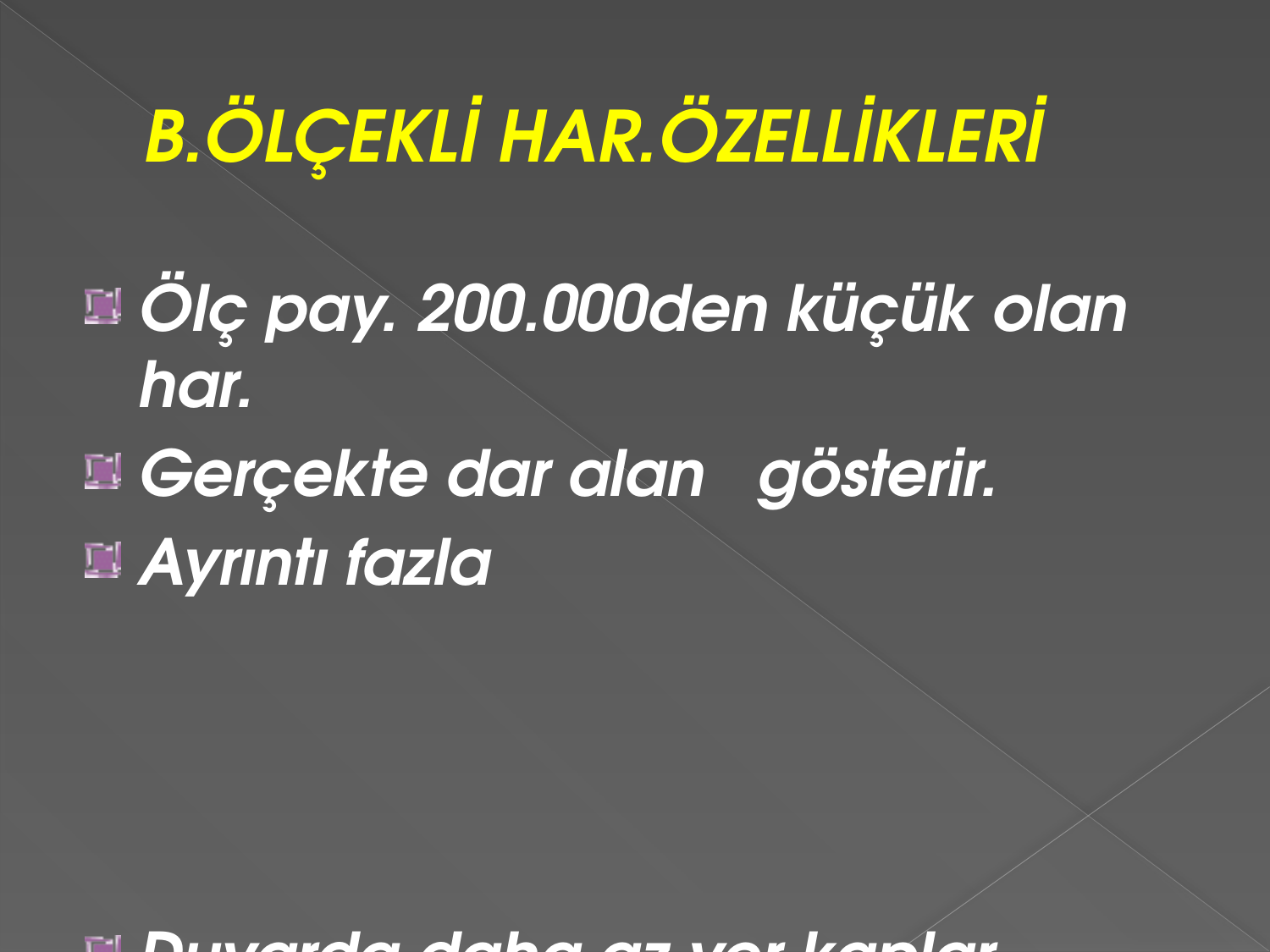

# B.ÖLÇEKLİ HAR.ÖZELLİKLERİ
Ölç pay. 200.000den küçük olan har.
Gerçekte dar alan   gösterir.
Ayrıntı fazla
Duvarda daha az yer kaplar
Haritalarda bozulma oranı az
Küçültme oranı az.